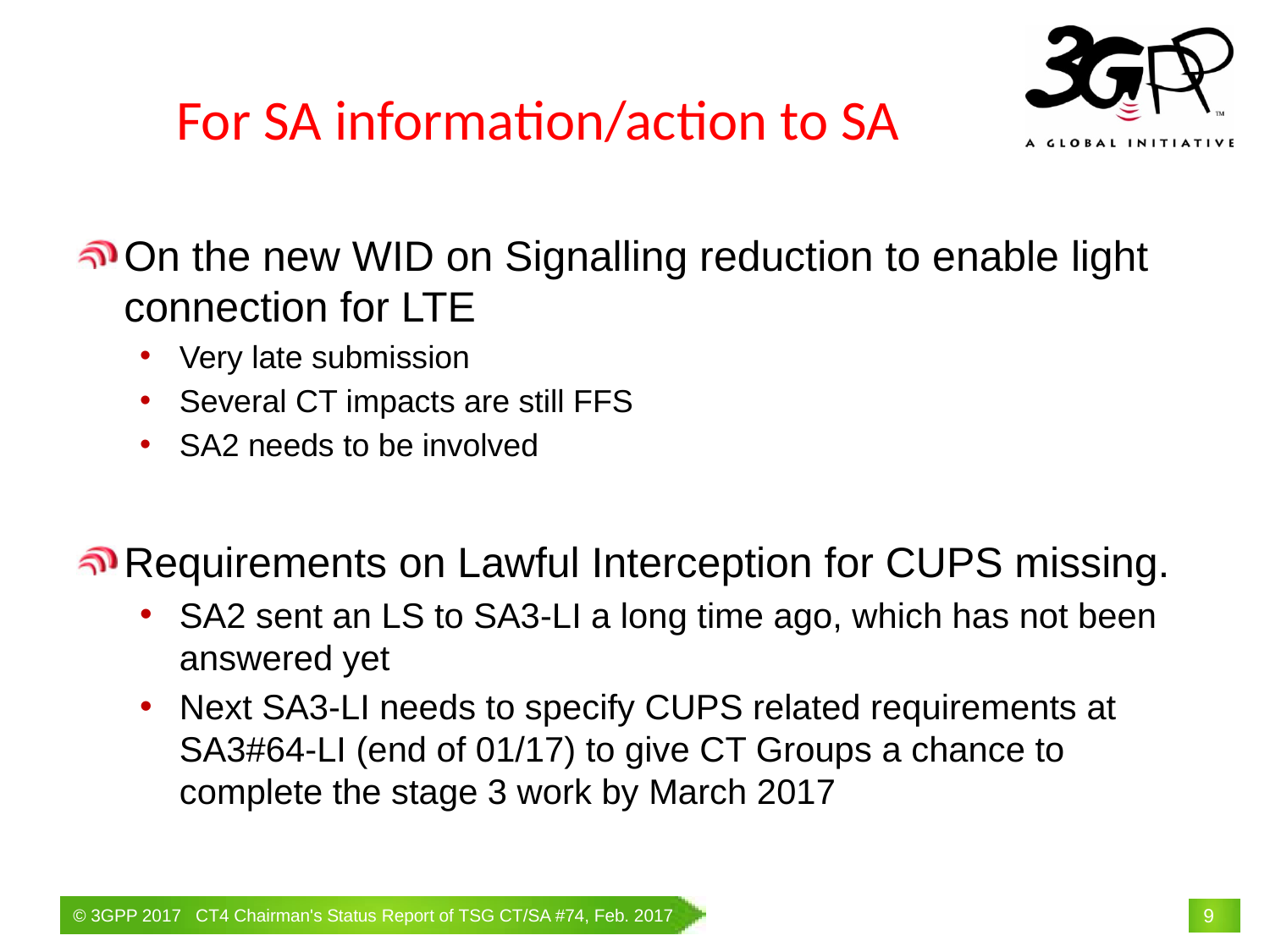

# For SA information/action to SA
On the new WID on Signalling reduction to enable light connection for LTE
Very late submission
Several CT impacts are still FFS
SA2 needs to be involved

Requirements on Lawful Interception for CUPS missing.
SA2 sent an LS to SA3-LI a long time ago, which has not been answered yet
Next SA3-LI needs to specify CUPS related requirements at SA3#64-LI (end of 01/17) to give CT Groups a chance to complete the stage 3 work by March 2017